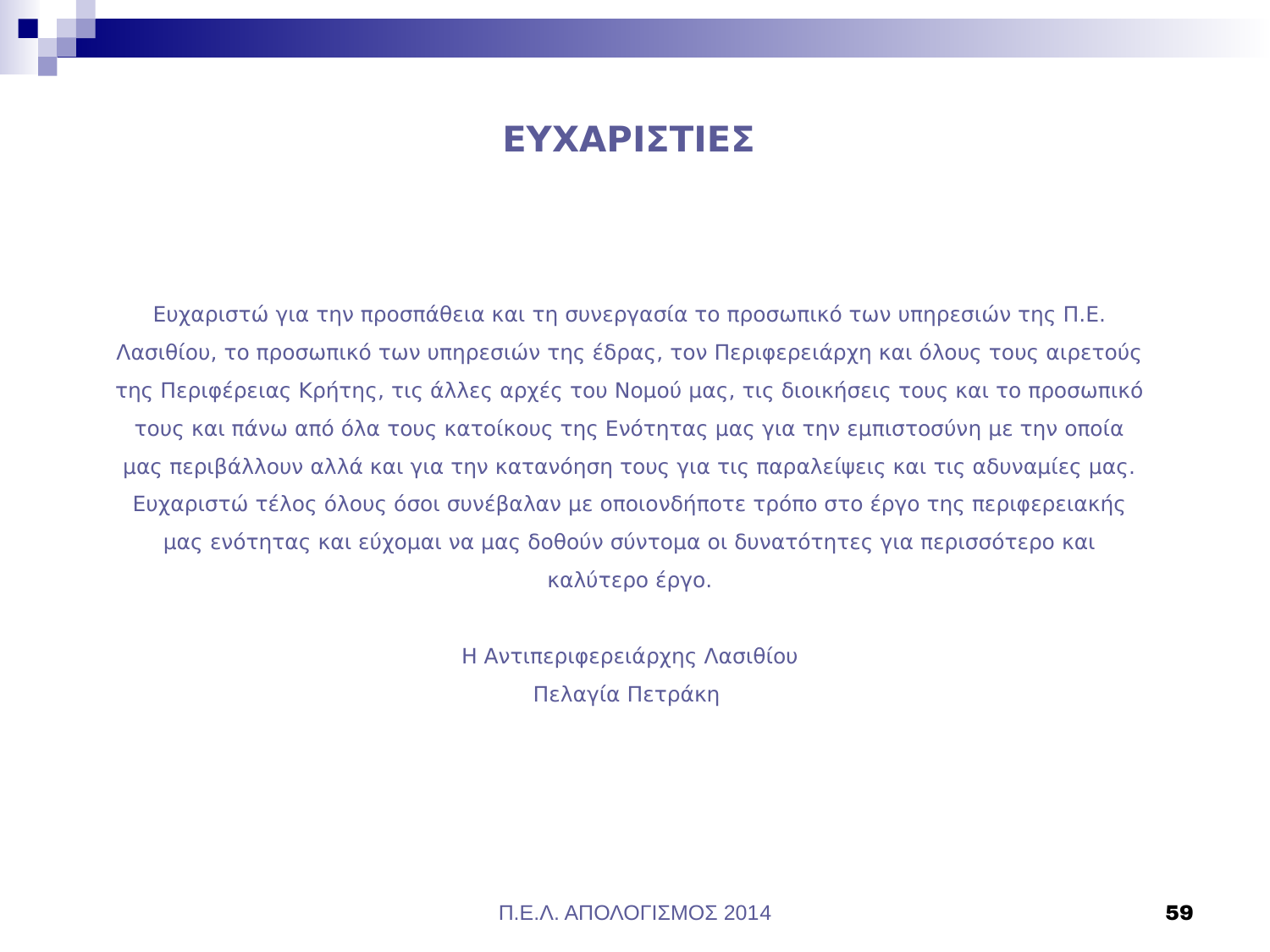

# ΕΥΧΑΡΙΣΤΙΕΣ

Ευχαριστώ για την προσπάθεια και τη συνεργασία το προσωπικό των υπηρεσιών της Π.Ε. Λασιθίου, το προσωπικό των υπηρεσιών της έδρας, τον Περιφερειάρχη και όλους τους αιρετούς της Περιφέρειας Κρήτης, τις άλλες αρχές του Νομού μας, τις διοικήσεις τους και το προσωπικό τους και πάνω από όλα τους κατοίκους της Ενότητας μας για την εμπιστοσύνη με την οποία μας περιβάλλουν αλλά και για την κατανόηση τους για τις παραλείψεις και τις αδυναμίες μας.
Ευχαριστώ τέλος όλους όσοι συνέβαλαν με οποιονδήποτε τρόπο στο έργο της περιφερειακής μας ενότητας και εύχομαι να μας δοθούν σύντομα οι δυνατότητες για περισσότερο και καλύτερο έργο.

Η Αντιπεριφερειάρχης Λασιθίου
Πελαγία Πετράκη
Π.Ε.Λ. ΑΠΟΛΟΓΙΣΜΟΣ 2014
59